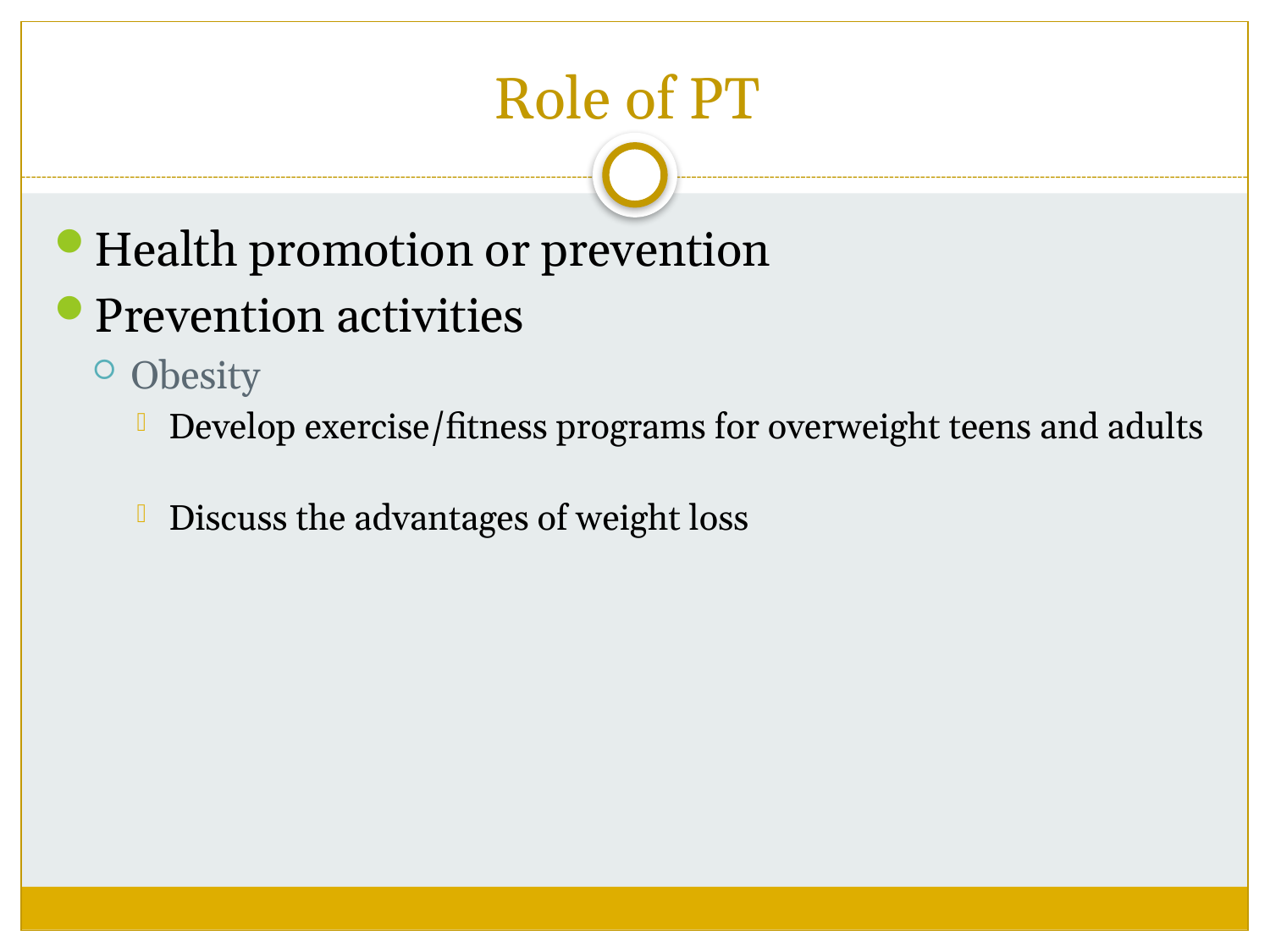

# Role of PT
Health promotion or prevention
Prevention activities
Obesity
Develop exercise/fitness programs for overweight teens and adults
Discuss the advantages of weight loss